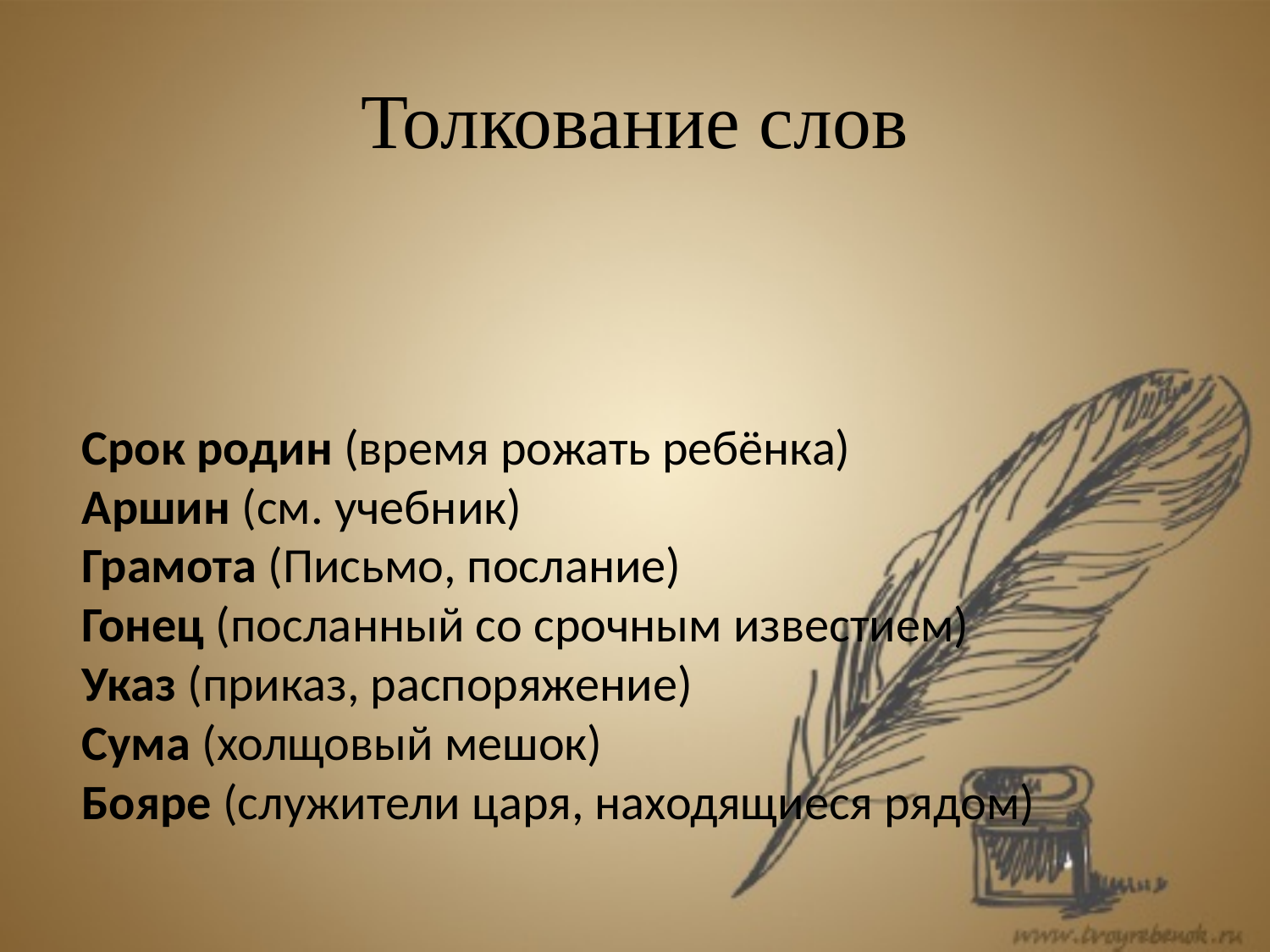

# Толкование слов

Срок родин (время рожать ребёнка)
Аршин (см. учебник)
Грамота (Письмо, послание)
Гонец (посланный со срочным известием)
Указ (приказ, распоряжение)
Сума (холщовый мешок)
Бояре (служители царя, находящиеся рядом)